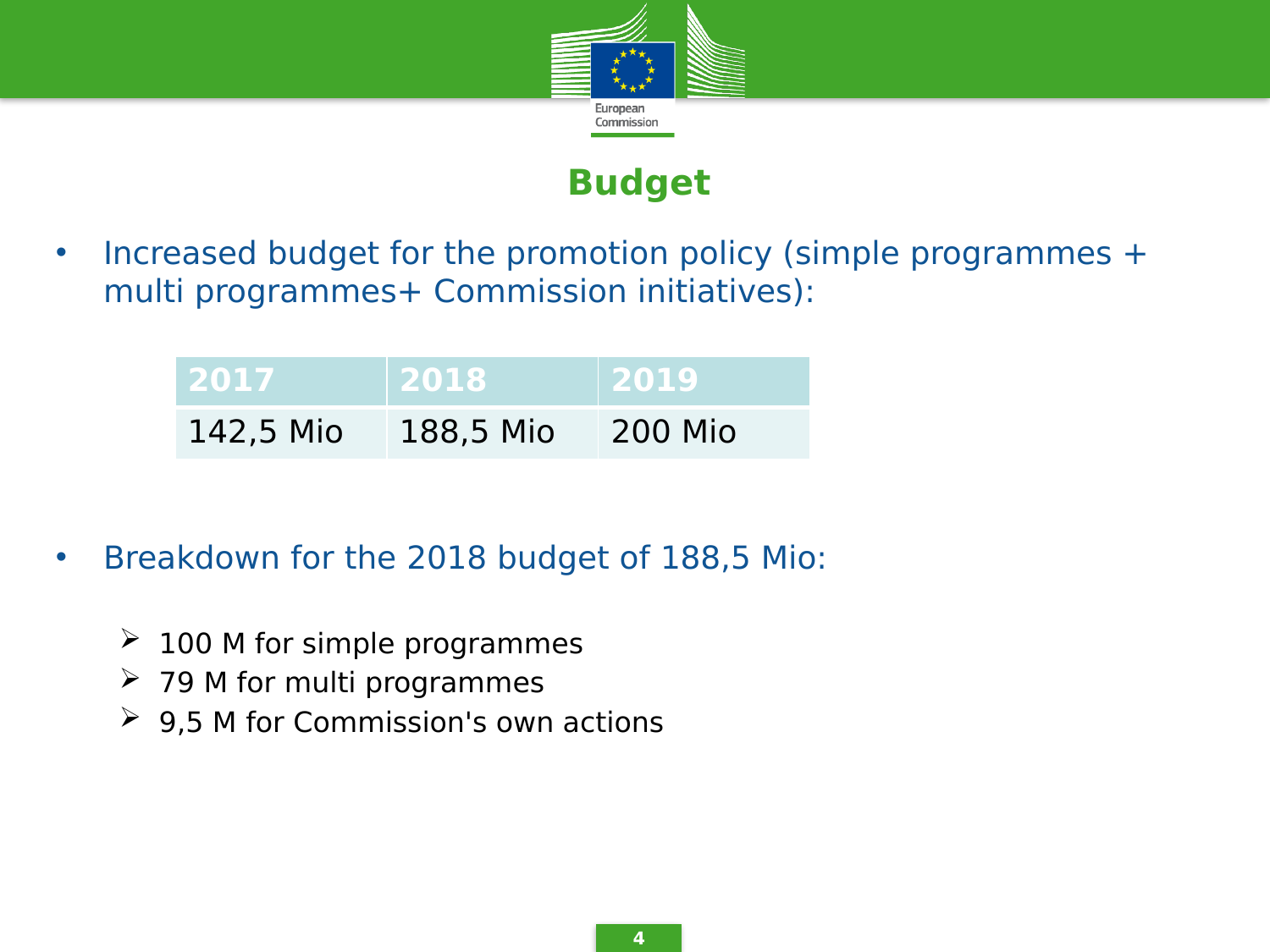

# Budget
Increased budget for the promotion policy (simple programmes + multi programmes+ Commission initiatives):

Breakdown for the 2018 budget of 188,5 Mio:

100 M for simple programmes
79 M for multi programmes
9,5 M for Commission's own actions

| 2017 | 2018 | 2019 |
| --- | --- | --- |
| 142,5 Mio | 188,5 Mio | 200 Mio |
4